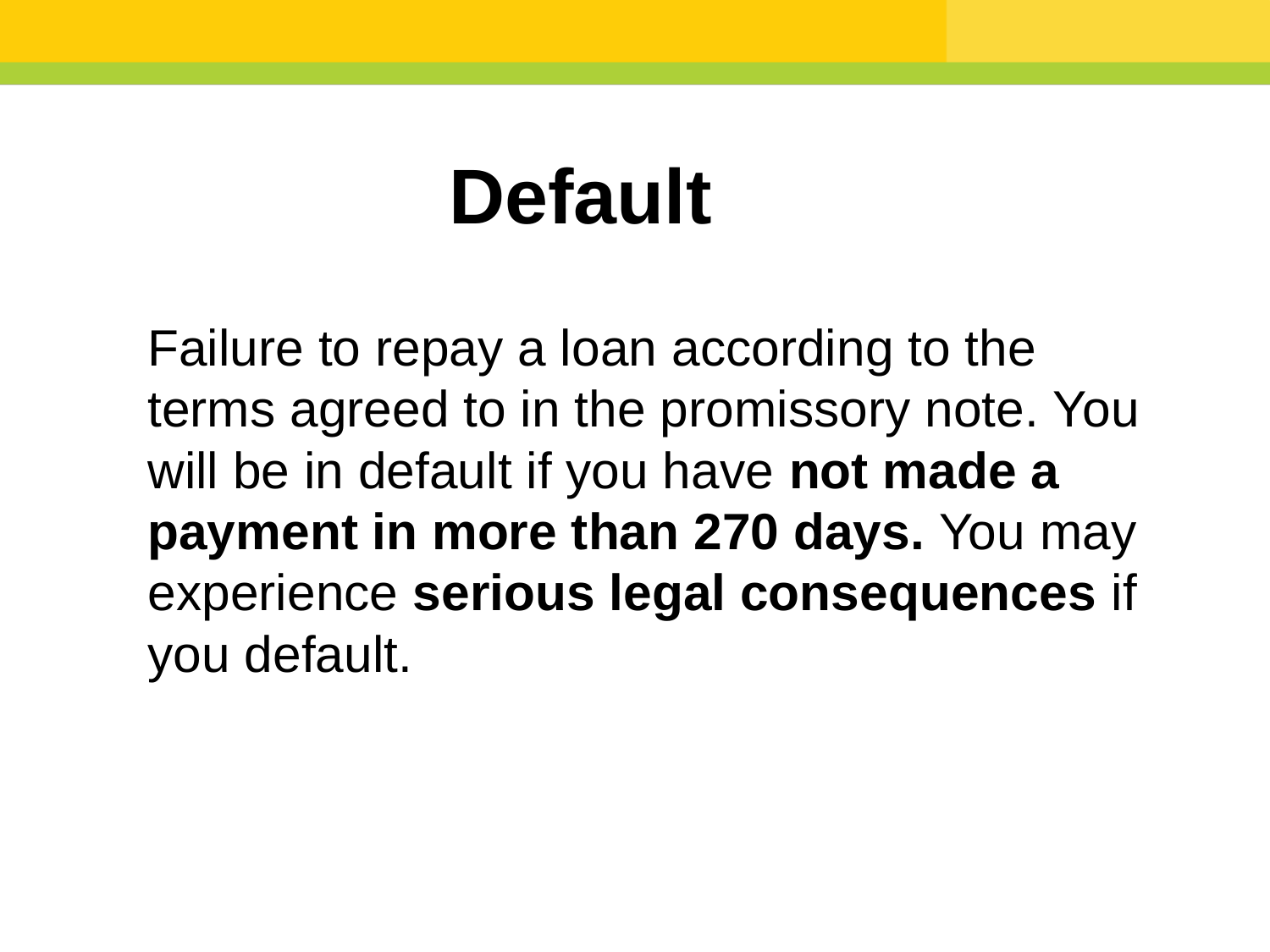

Default
Failure to repay a loan according to the terms agreed to in the promissory note. You will be in default if you have not made a payment in more than 270 days. You may experience serious legal consequences if you default.